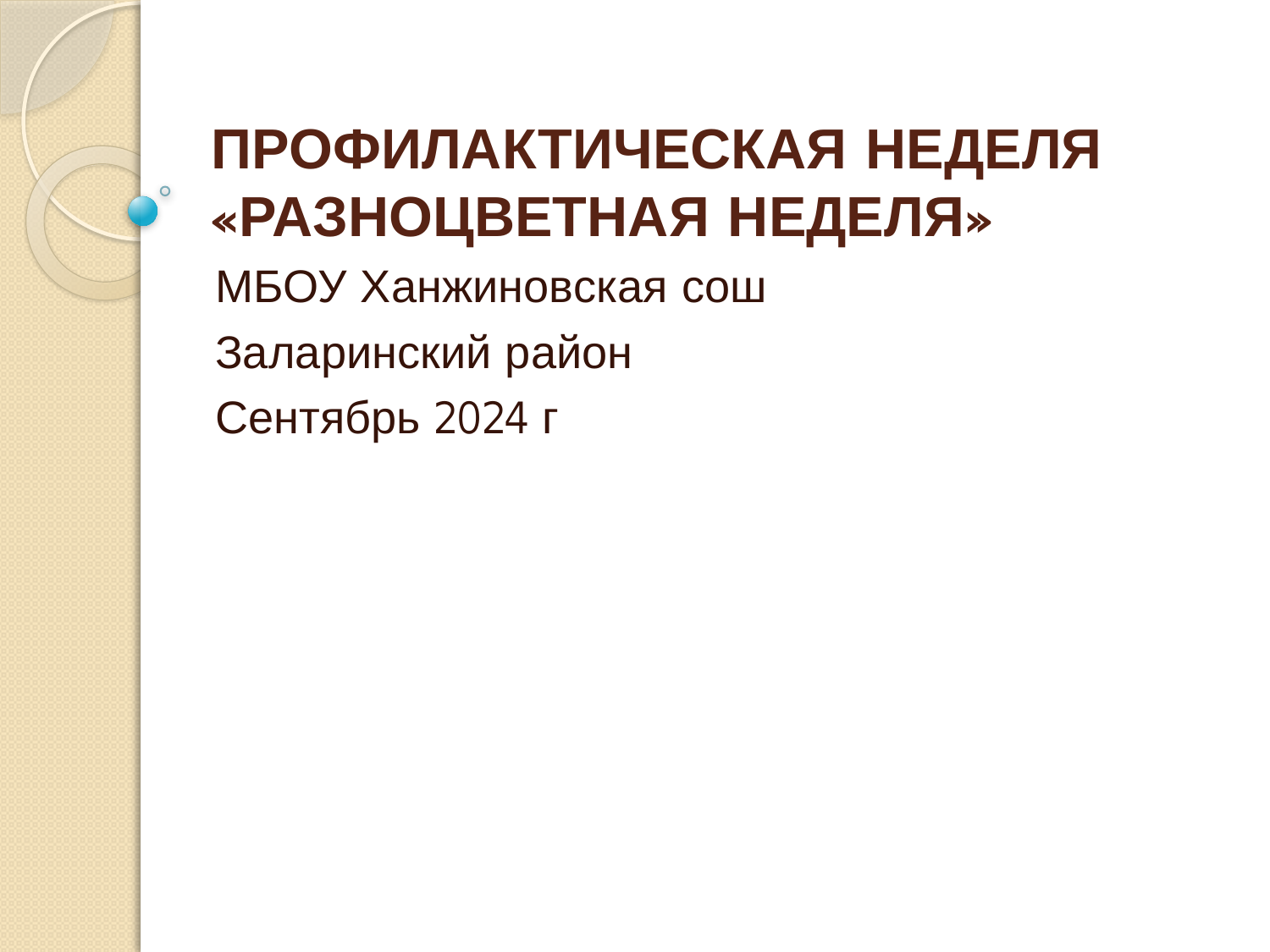

# ПРОФИЛАКТИЧЕСКАЯ НЕДЕЛЯ «РАЗНОЦВЕТНАЯ НЕДЕЛЯ»
МБОУ Ханжиновская сош
Заларинский район
Сентябрь 2024 г